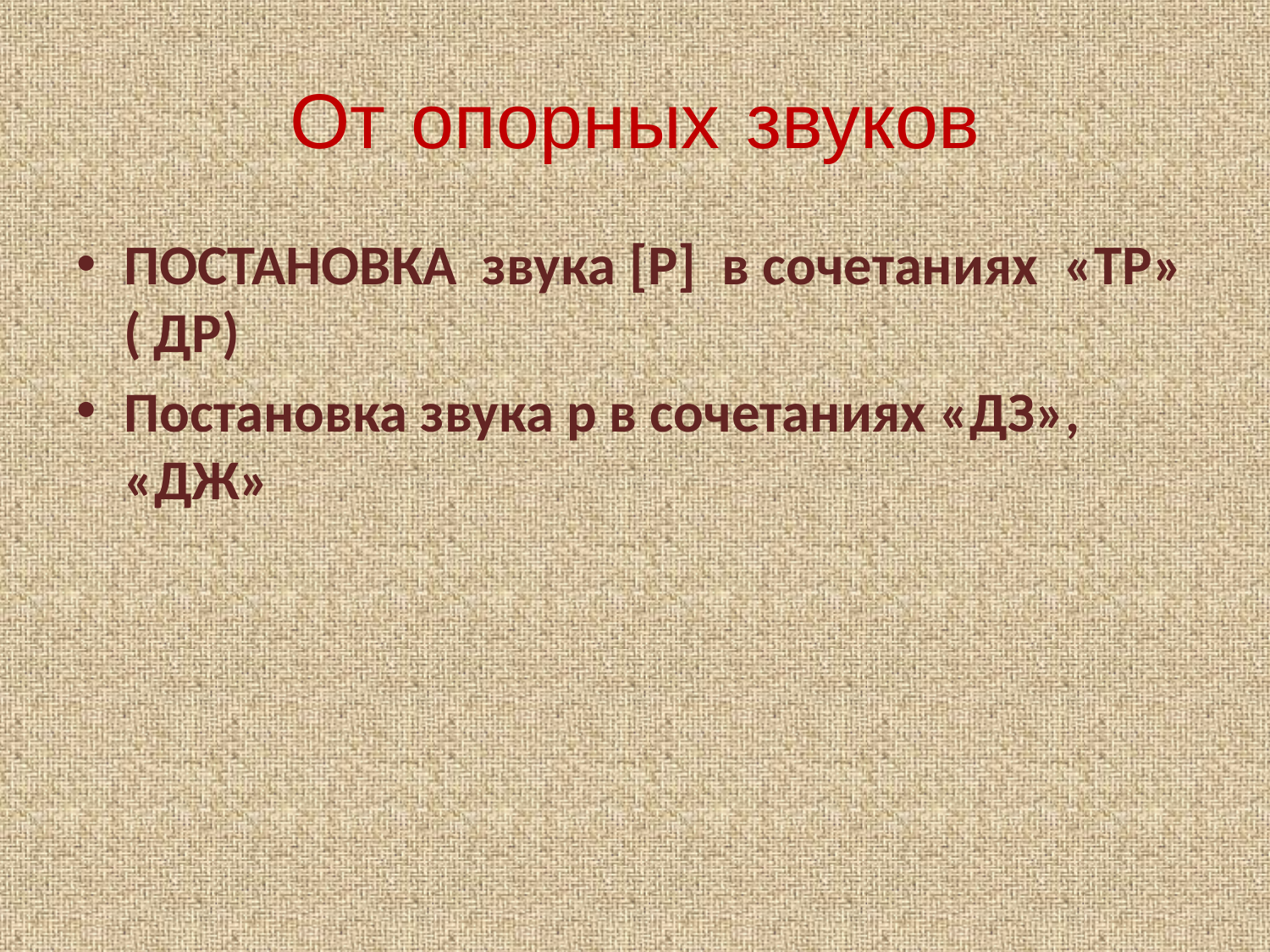

# От опорных звуков
ПОСТАНОВКА  звука [Р]  в сочетаниях  «ТР» ( ДР)
Постановка звука р в сочетаниях «ДЗ», «ДЖ»